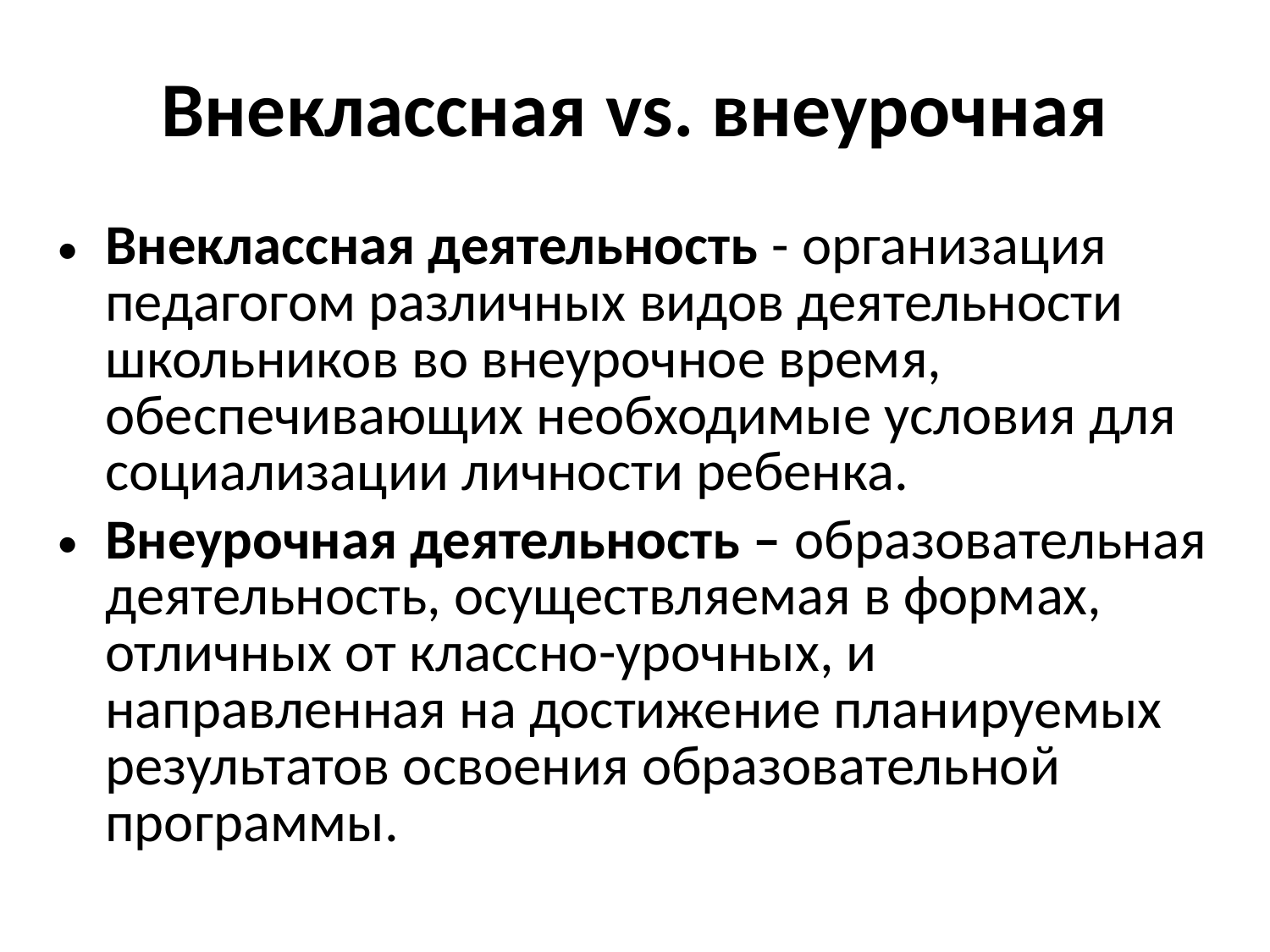

# Внеклассная vs. внеурочная
Внеклассная деятельность - организация педагогом различных видов деятельности школьников во внеурочное время, обеспечивающих необходимые условия для социализации личности ребенка.
Внеурочная деятельность – образовательная деятельность, осуществляемая в формах, отличных от классно-урочных, и направленная на достижение планируемых результатов освоения образовательной программы.